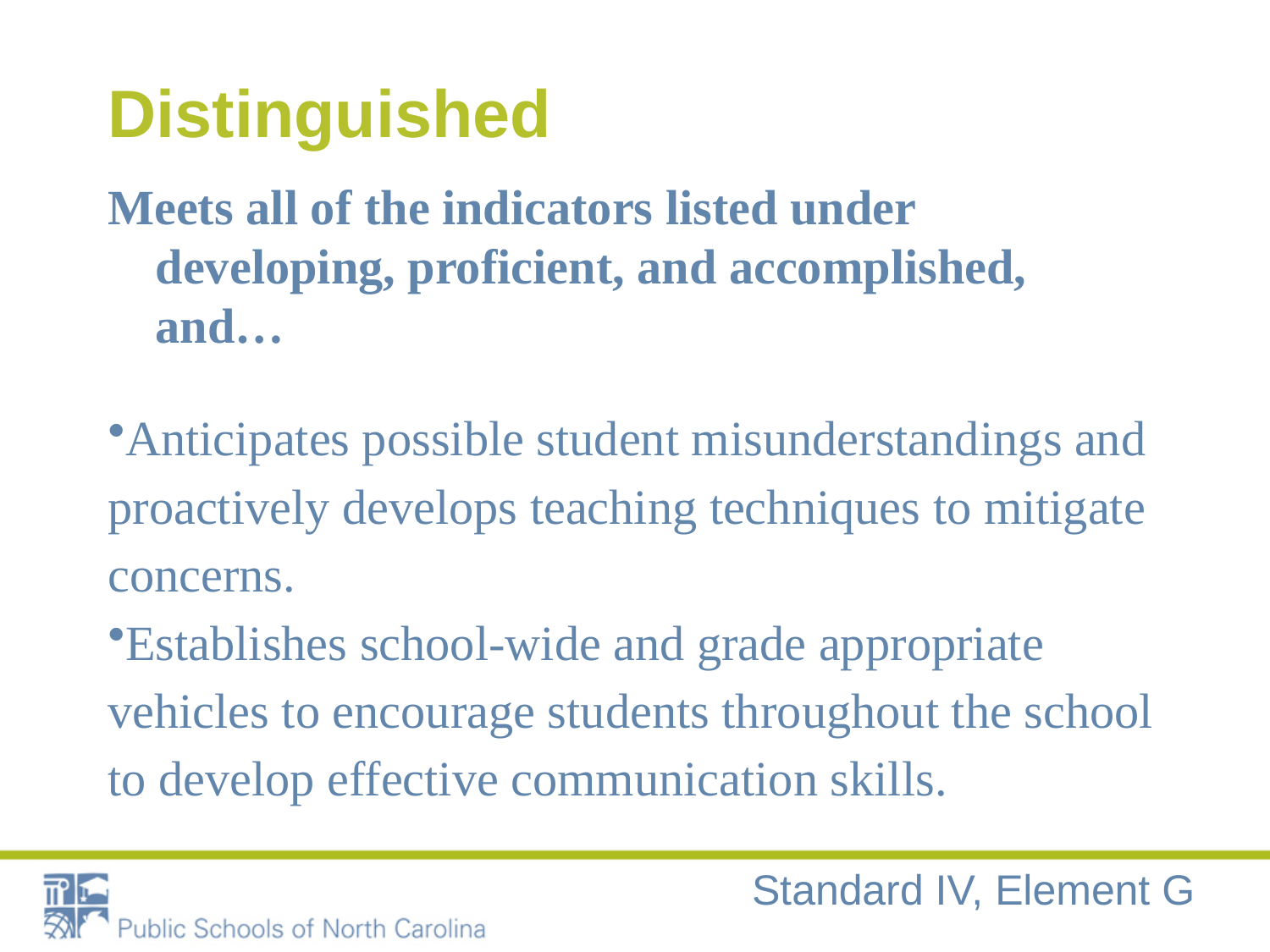

# Distinguished
Meets all of the indicators listed under developing, proficient, and accomplished, and…

Anticipates possible student misunderstandings and proactively develops teaching techniques to mitigate concerns.
Establishes school-wide and grade appropriate vehicles to encourage students throughout the school to develop effective communication skills.

Standard IV, Element G